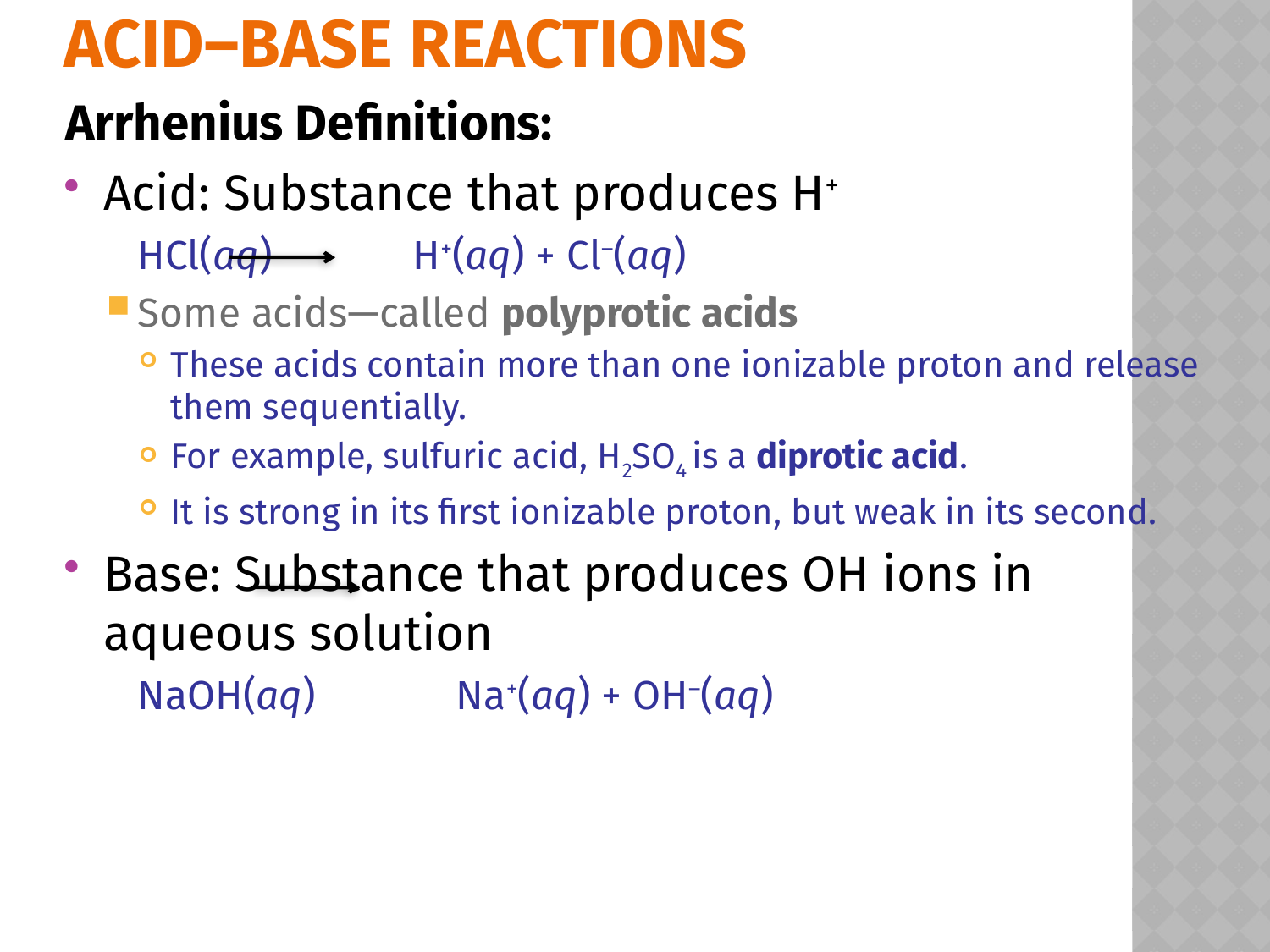

# Acid–Base Reactions
Arrhenius Definitions:
Acid: Substance that produces H+
	HCl(aq)             H+(aq) + Cl–(aq)
Some acids—called polyprotic acids
These acids contain more than one ionizable proton and release them sequentially.
For example, sulfuric acid, H2SO4 is a diprotic acid.
It is strong in its first ionizable proton, but weak in its second.
Base: Substance that produces OH ions in aqueous solution
	NaOH(aq)             Na+(aq) + OH–(aq)